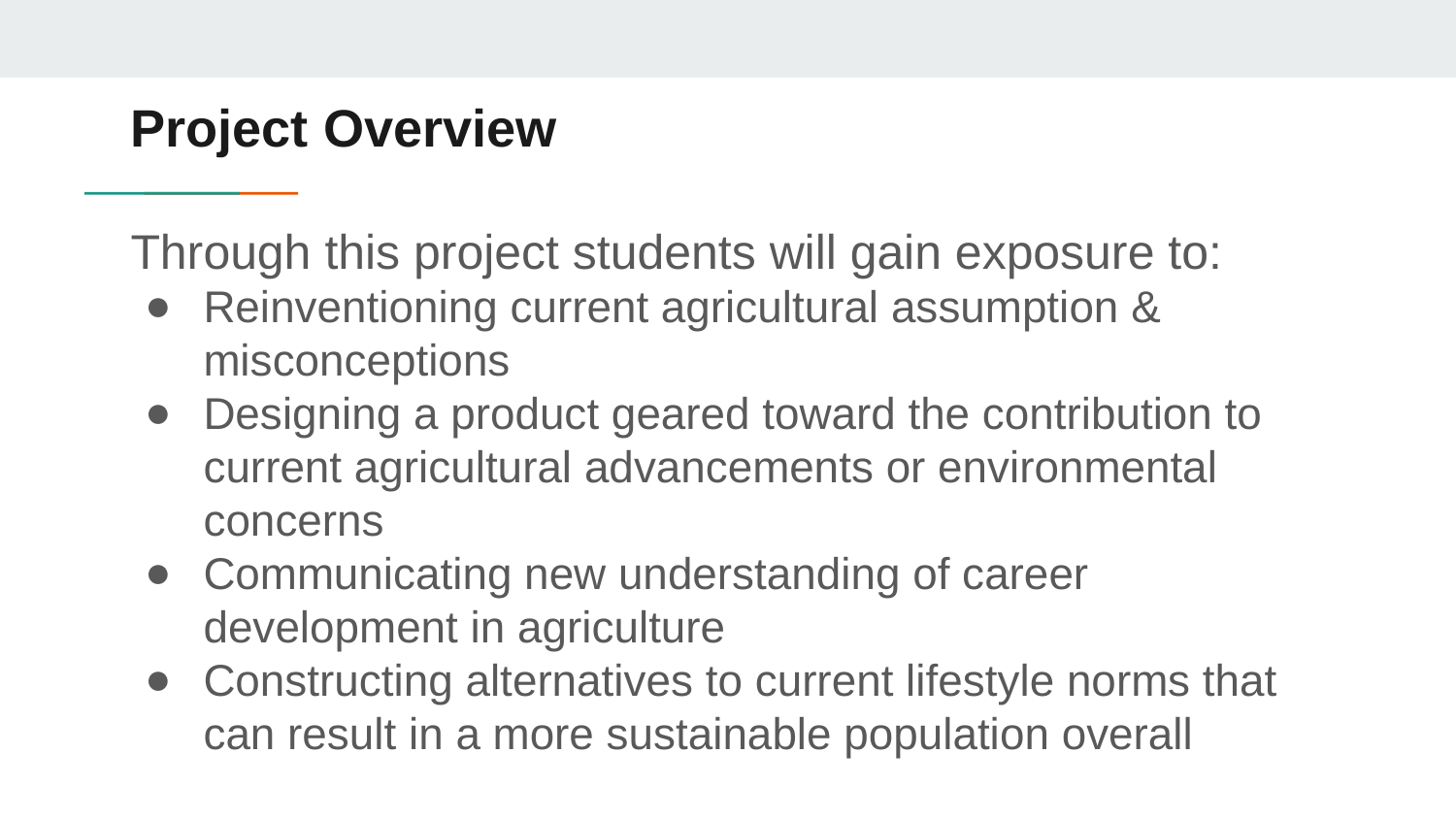

# Project Overview
Through this project students will gain exposure to:
Reinventioning current agricultural assumption & misconceptions
Designing a product geared toward the contribution to current agricultural advancements or environmental concerns
Communicating new understanding of career development in agriculture
Constructing alternatives to current lifestyle norms that can result in a more sustainable population overall